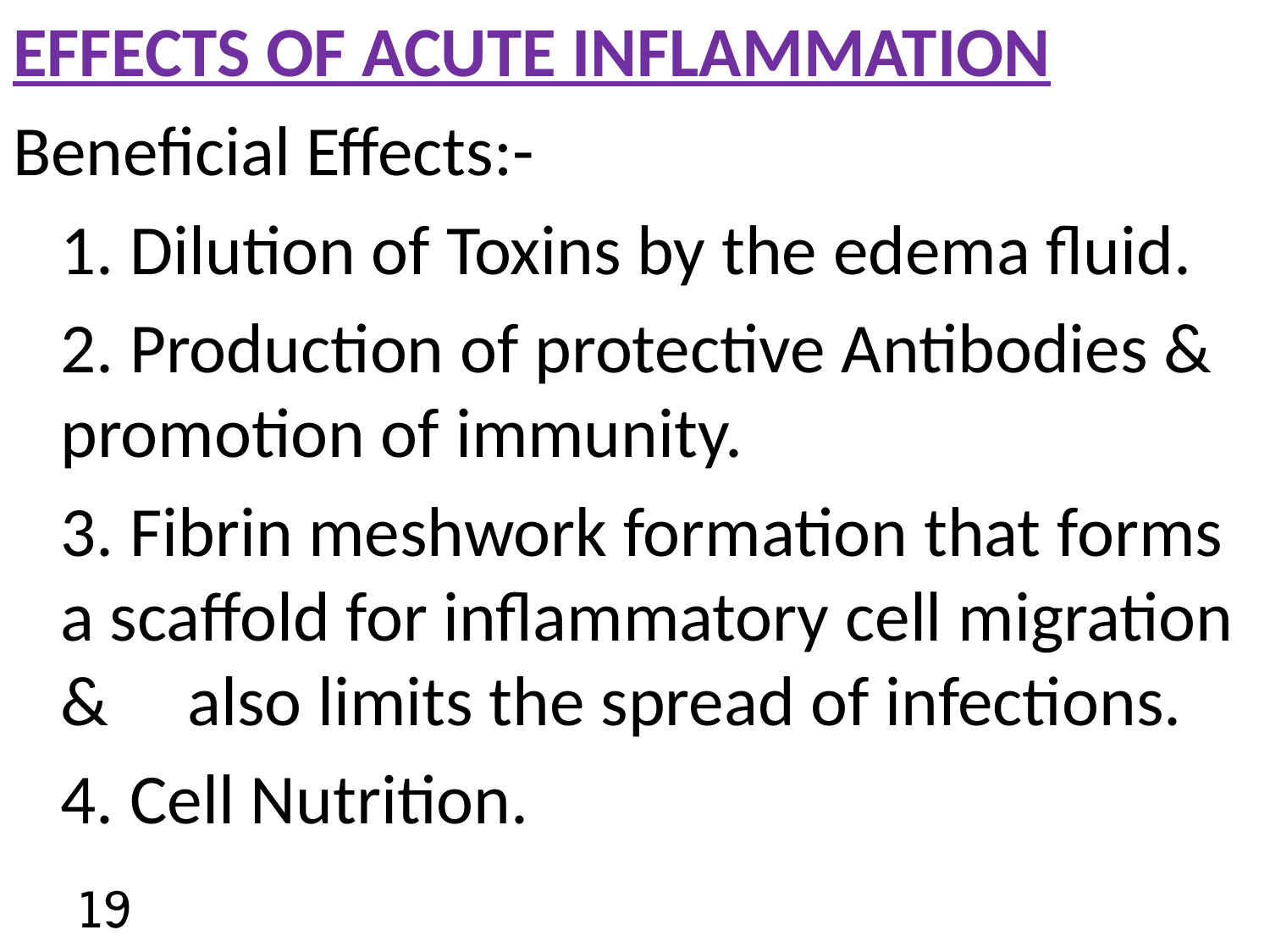

EFFECTS OF ACUTE INFLAMMATION
Beneficial Effects:-
	1. Dilution of Toxins by the edema fluid.
	2. Production of protective Antibodies & promotion of immunity.
	3. Fibrin meshwork formation that forms a scaffold for inflammatory cell migration & 	also limits the spread of infections.
	4. Cell Nutrition.

19